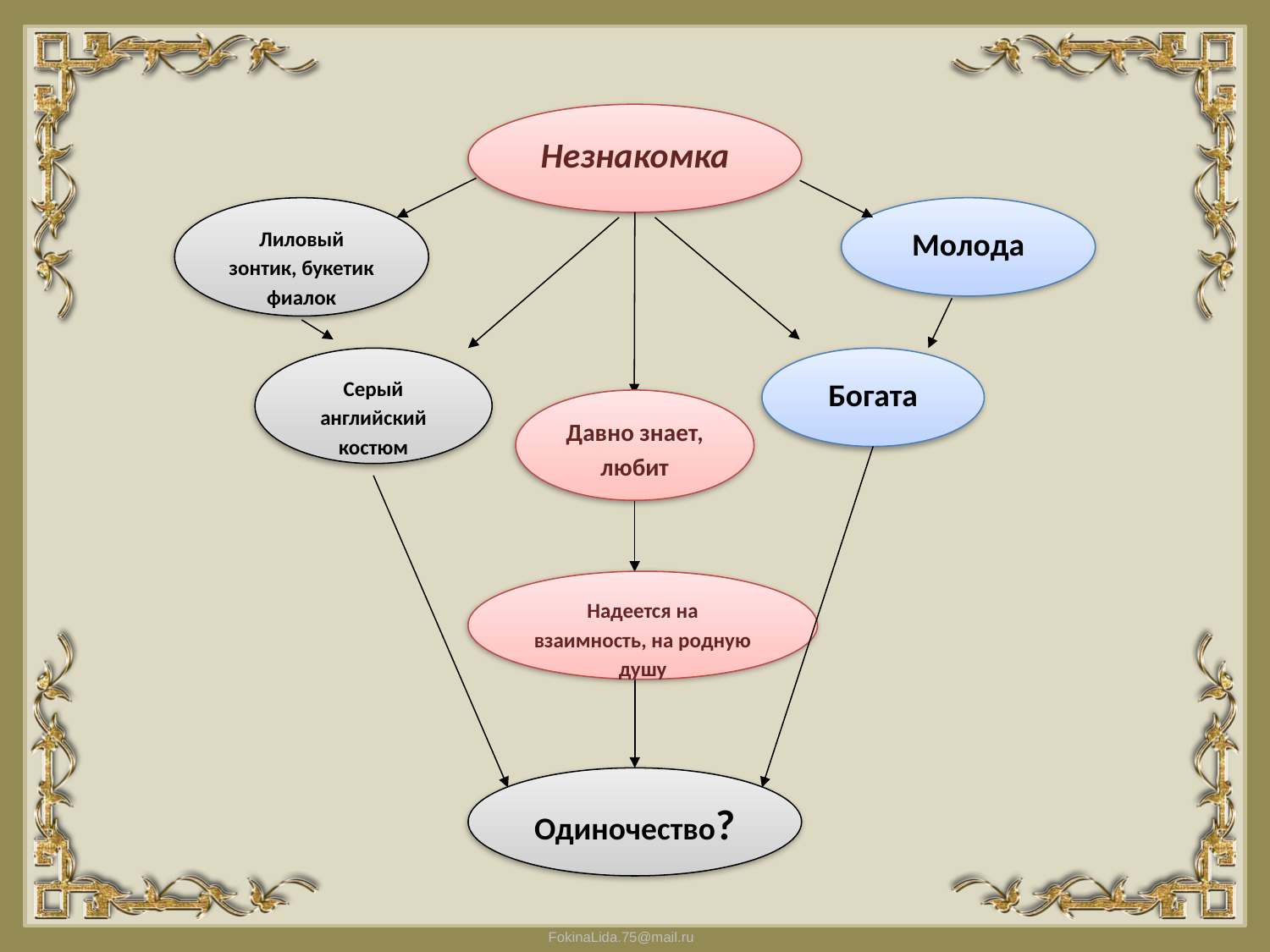

Незнакомка
Лиловый зонтик, букетик фиалок
Молода
Серый английский костюм
Богата
Давно знает, любит

Надеется на взаимность, на родную душу
Одиночество?